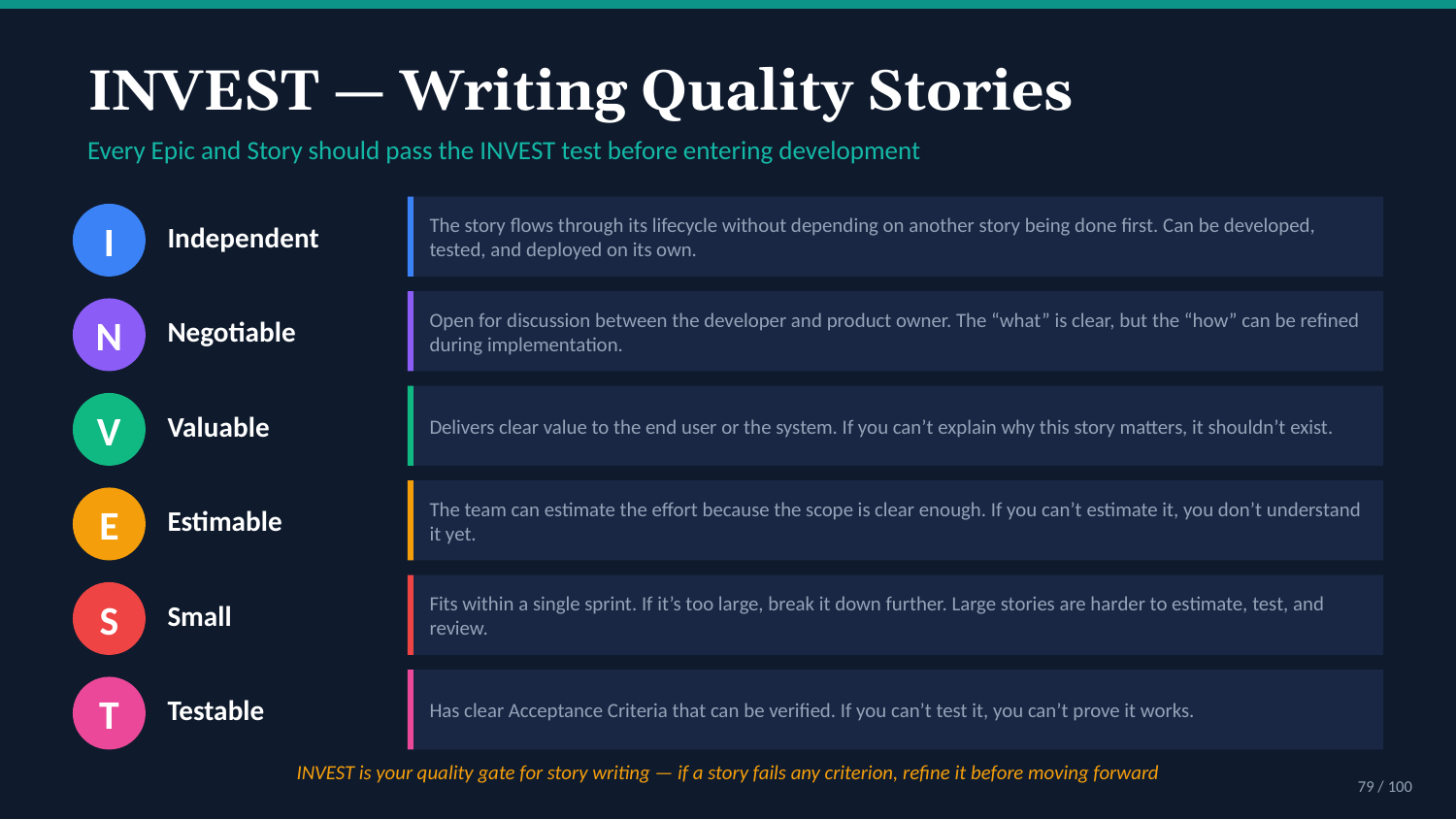

INVEST — Writing Quality Stories
Every Epic and Story should pass the INVEST test before entering development
Independent

The story flows through its lifecycle without depending on another story being done first. Can be developed, tested, and deployed on its own.

I
Negotiable

Open for discussion between the developer and product owner. The “what” is clear, but the “how” can be refined during implementation.

N
Valuable

Delivers clear value to the end user or the system. If you can’t explain why this story matters, it shouldn’t exist.

V
Estimable

The team can estimate the effort because the scope is clear enough. If you can’t estimate it, you don’t understand it yet.

E
Small

Fits within a single sprint. If it’s too large, break it down further. Large stories are harder to estimate, test, and review.

S
Testable

Has clear Acceptance Criteria that can be verified. If you can’t test it, you can’t prove it works.

T
INVEST is your quality gate for story writing — if a story fails any criterion, refine it before moving forward
79 / 100